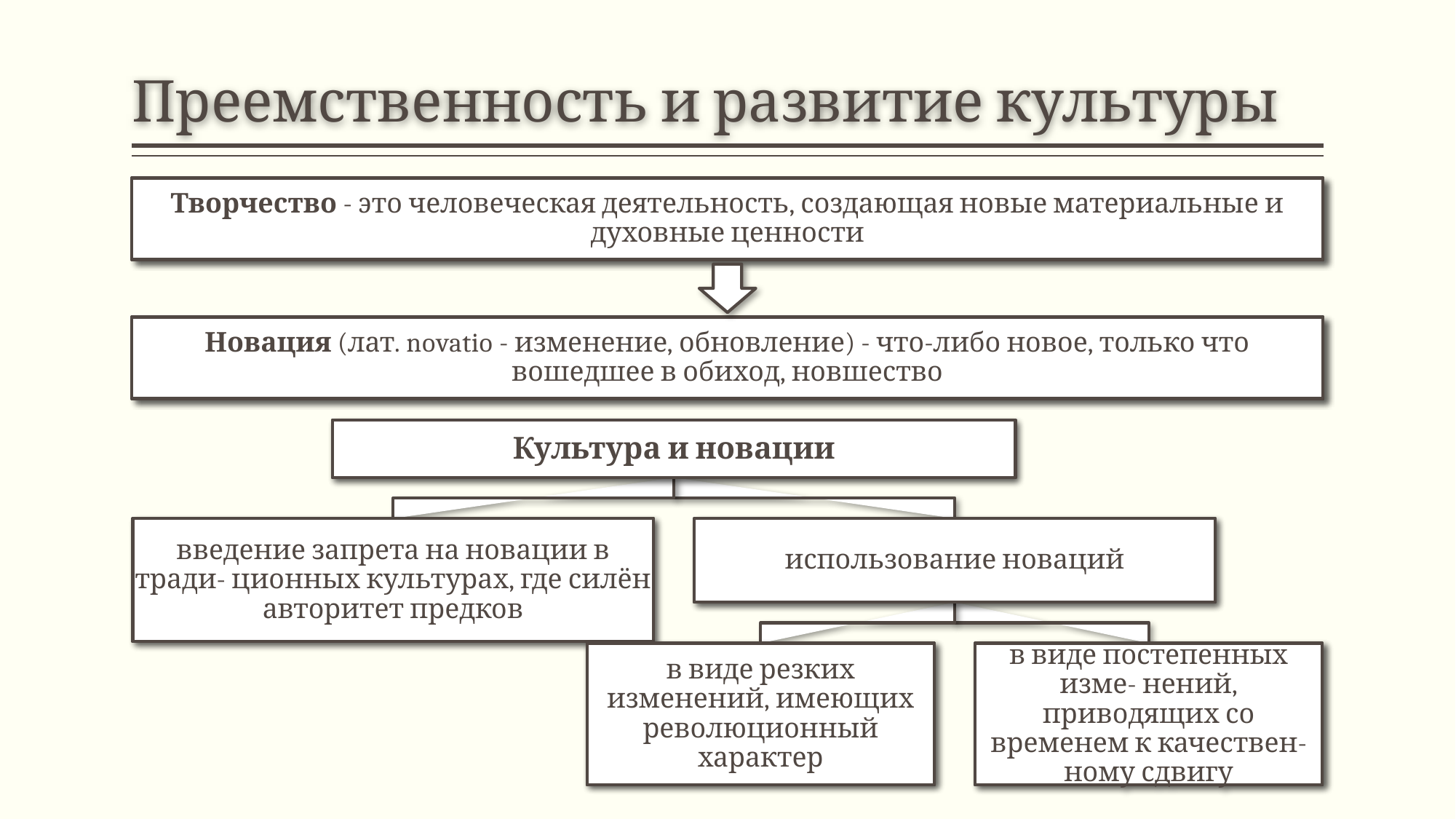

# Преемственность и развитие культуры

Творчество - это человеческая деятельность, создающая новые материальные и духовные ценности

Новация (лат. novatio - изменение, обновление) - что-либо новое, только что вошедшее в обиход, новшество

Культура и новации

введение запрета на новации в тради- ционных культурах, где силён авторитет предков

использование новаций

в виде резких изменений, имеющих революционный характер

в виде постепенных изме- нений, приводящих со временем к качествен- ному сдвигу